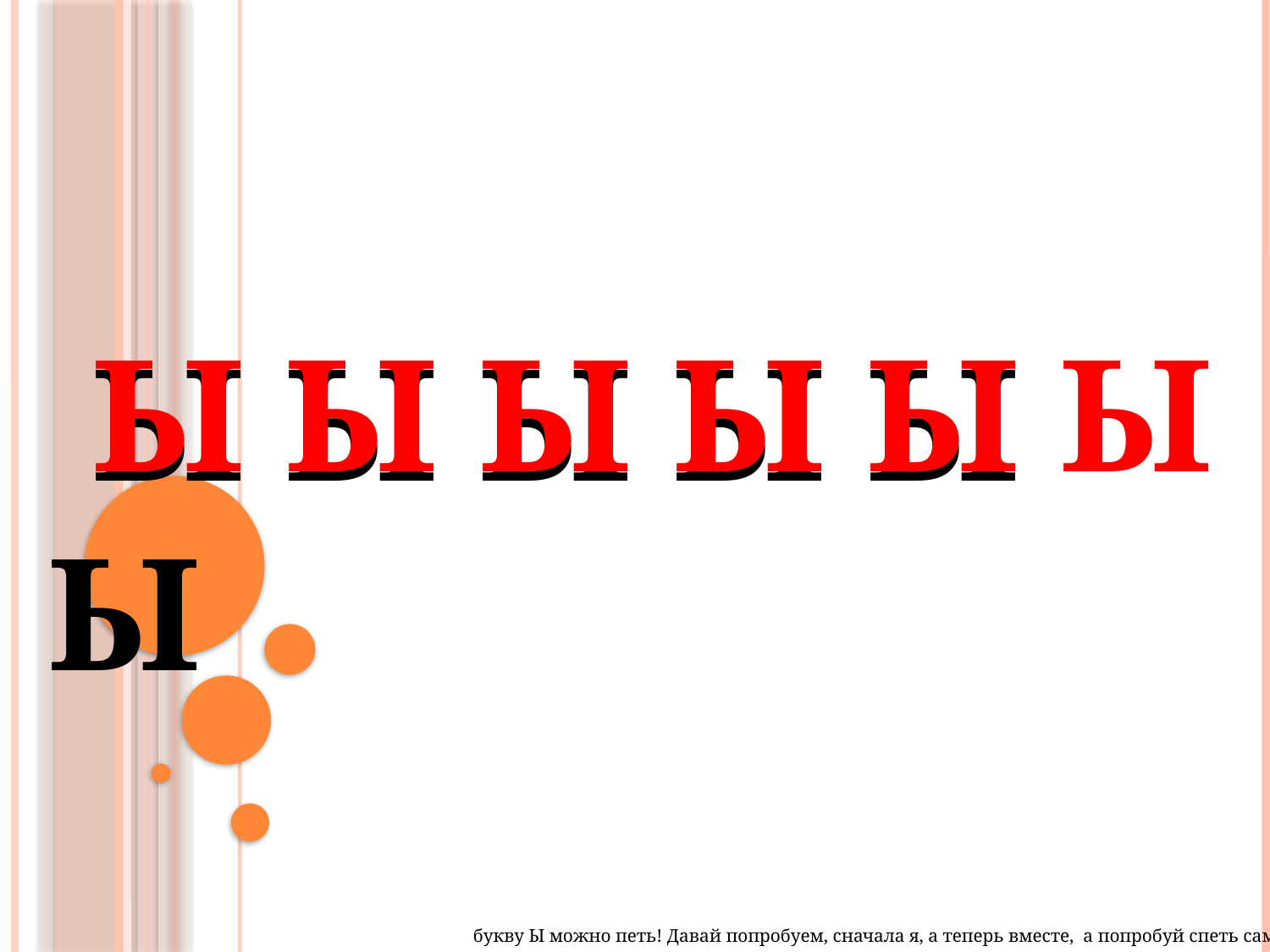

Ы Ы Ы Ы Ы Ы
 Ы Ы Ы Ы Ы Ы
букву Ы можно петь! Давай попробуем, сначала я, а теперь вместе,  а попробуй спеть сама.